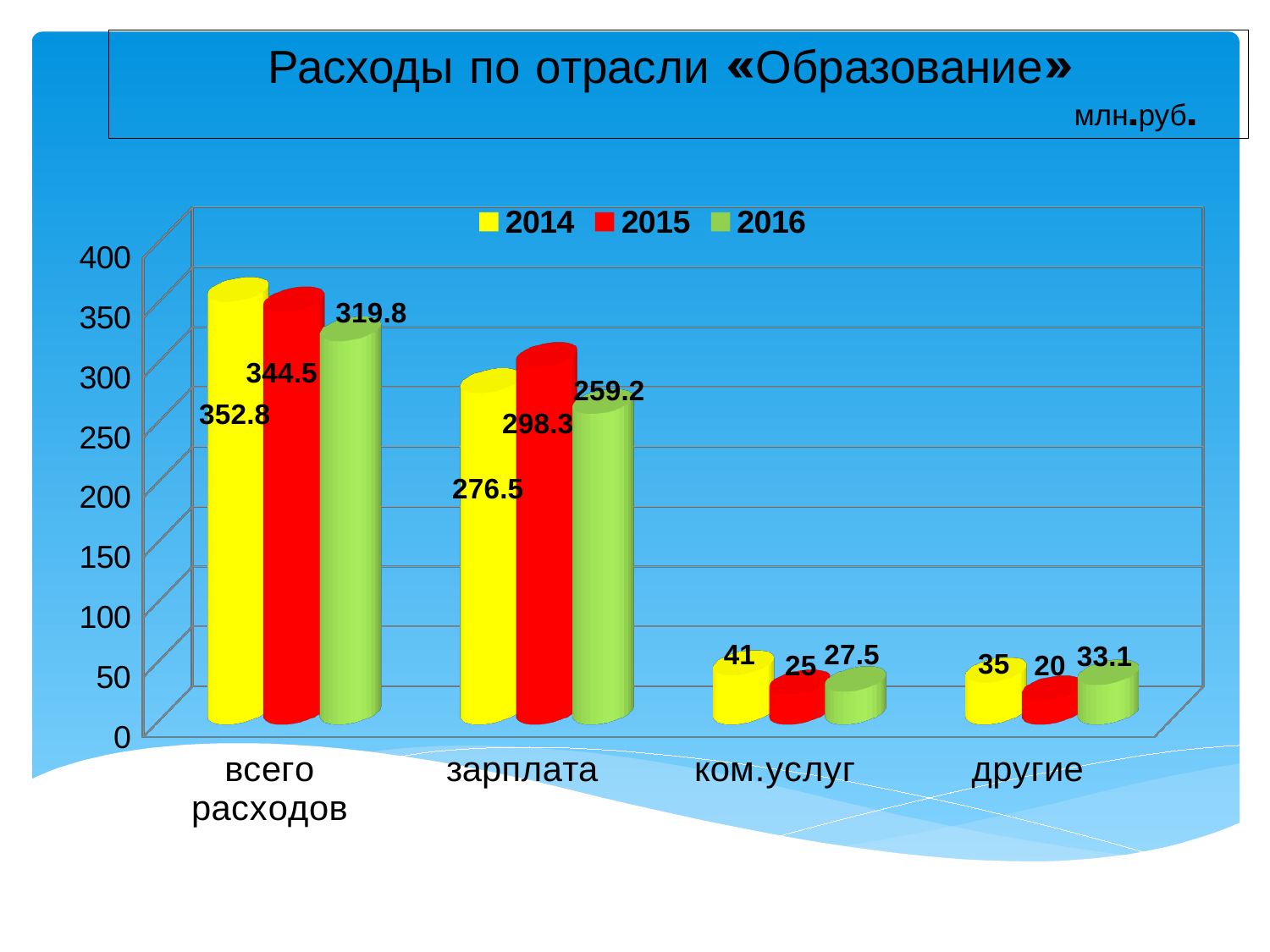

# Расходы по отрасли «Образование» млн.руб.

[unsupported chart]